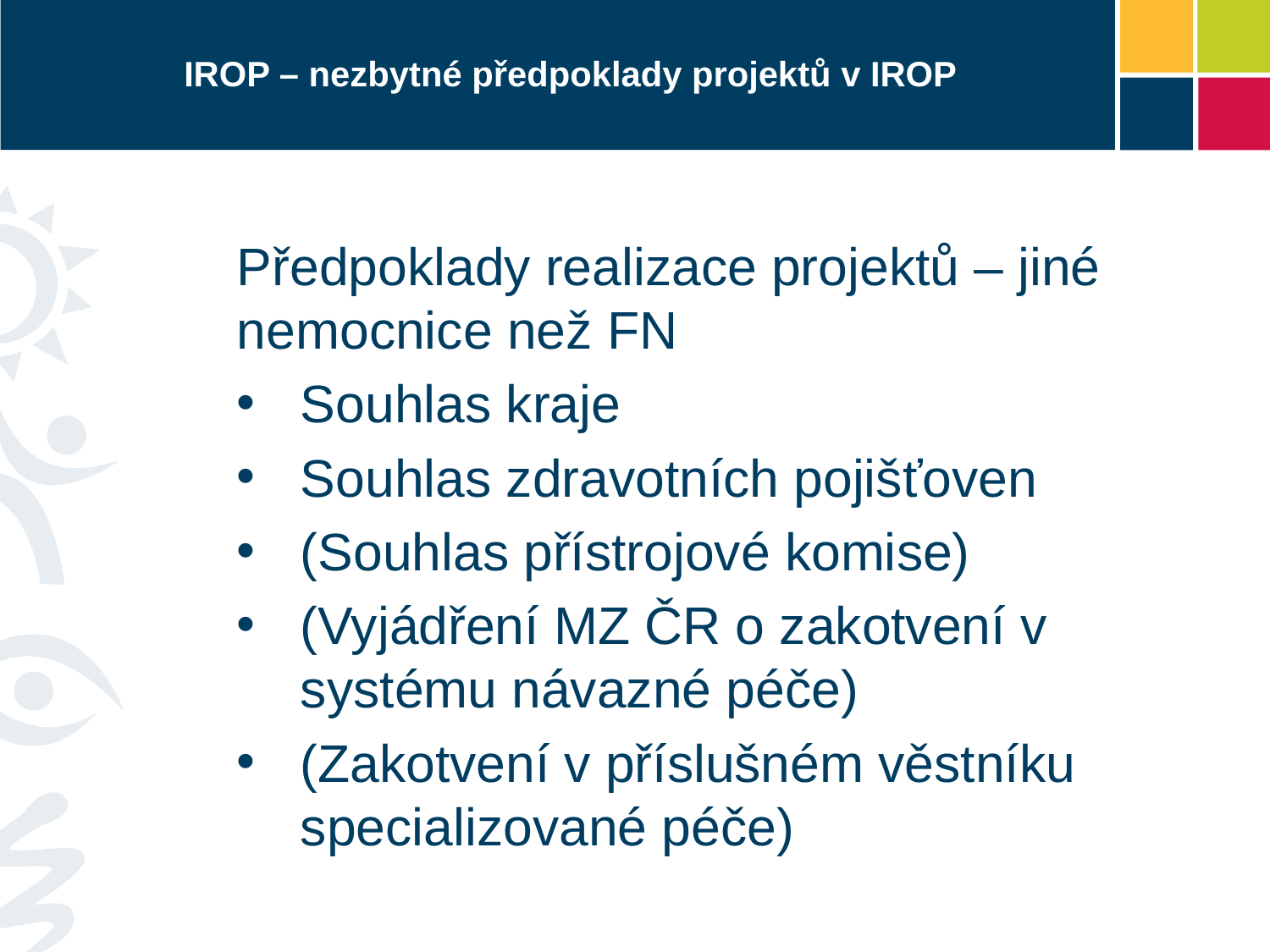

# IROP – nezbytné předpoklady projektů v IROP
Předpoklady realizace projektů – jiné nemocnice než FN
Souhlas kraje
Souhlas zdravotních pojišťoven
(Souhlas přístrojové komise)
(Vyjádření MZ ČR o zakotvení v systému návazné péče)
(Zakotvení v příslušném věstníku specializované péče)